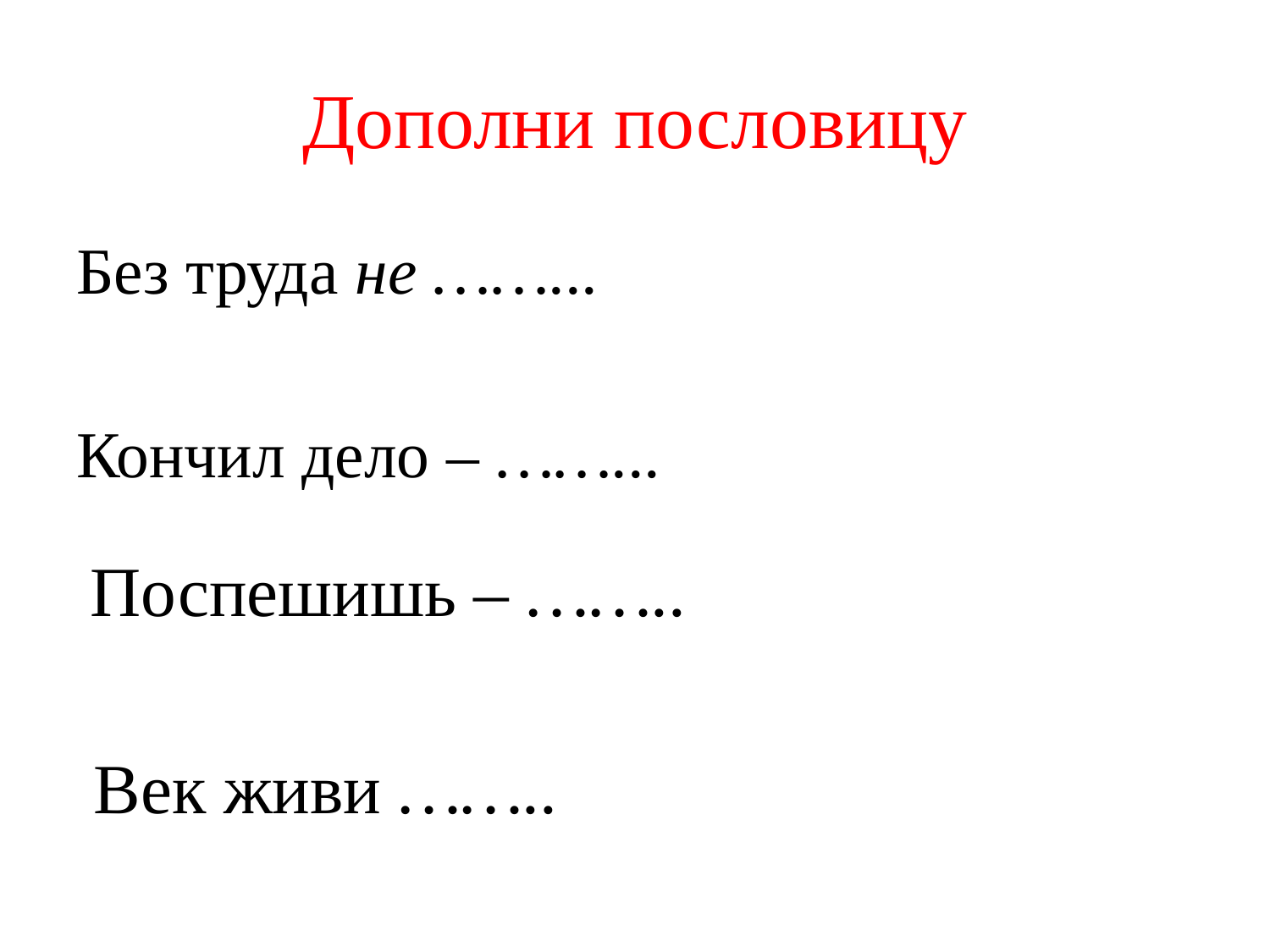

# Дополни пословицу
Без труда не ……...

Кончил дело – ……...

 Поспешишь – ……..

 Век живи ……..